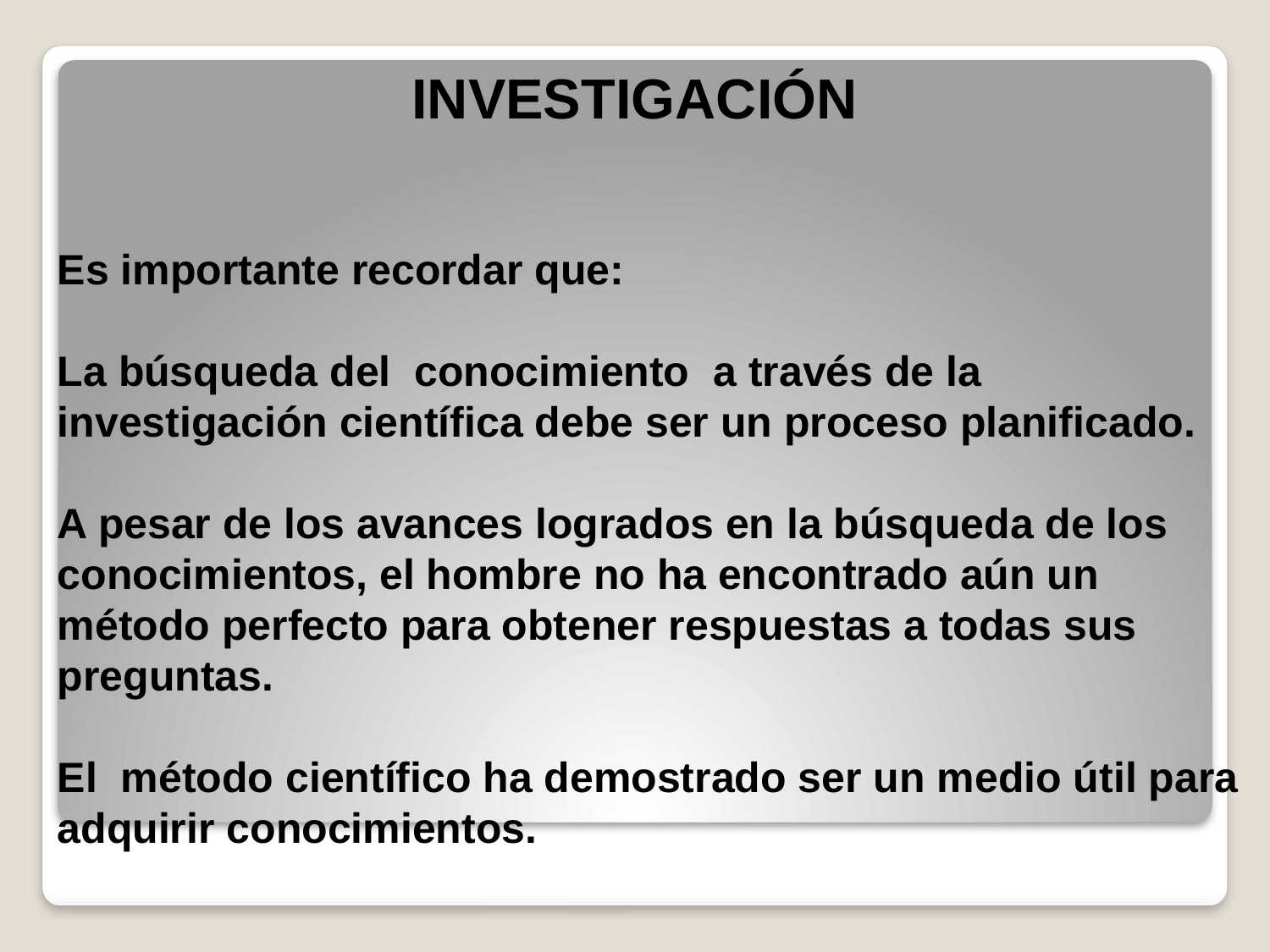

INVESTIGACIÓN
Es importante recordar que:

La búsqueda del  conocimiento  a través de la investigación científica debe ser un proceso planificado.

A pesar de los avances logrados en la búsqueda de los conocimientos, el hombre no ha encontrado aún un método perfecto para obtener respuestas a todas sus preguntas.

El  método científico ha demostrado ser un medio útil para adquirir conocimientos.